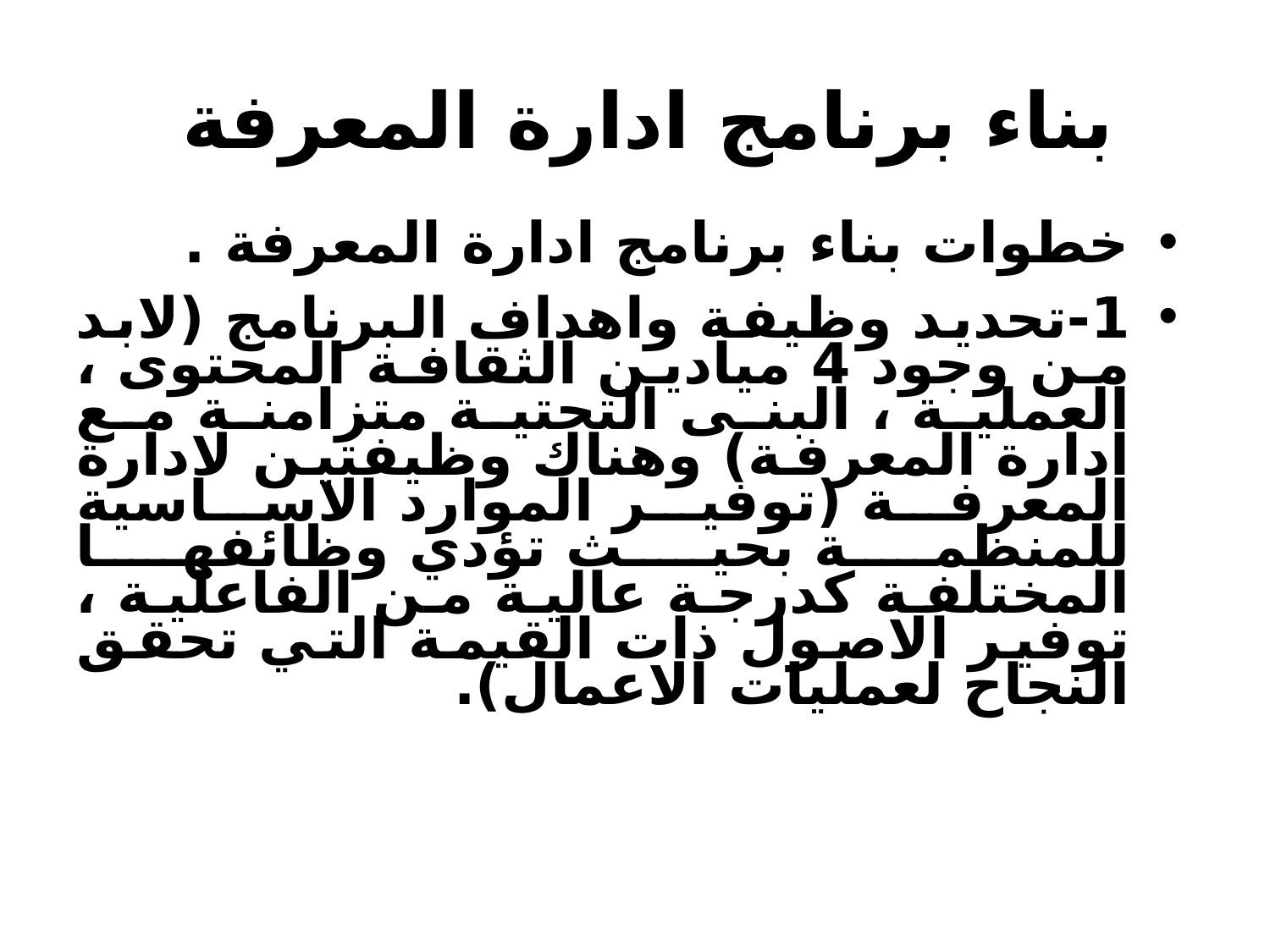

# بناء برنامج ادارة المعرفة
خطوات بناء برنامج ادارة المعرفة .
1-تحديد وظيفة واهداف البرنامج (لابد من وجود 4 ميادين الثقافة المحتوى ، العملية ، البنى التحتية متزامنة مع ادارة المعرفة) وهناك وظيفتين لادارة المعرفة (توفير الموارد الاساسية للمنظمة بحيث تؤدي وظائفها المختلفة كدرجة عالية من الفاعلية ، توفير الاصول ذات القيمة التي تحقق النجاح لعمليات الاعمال).